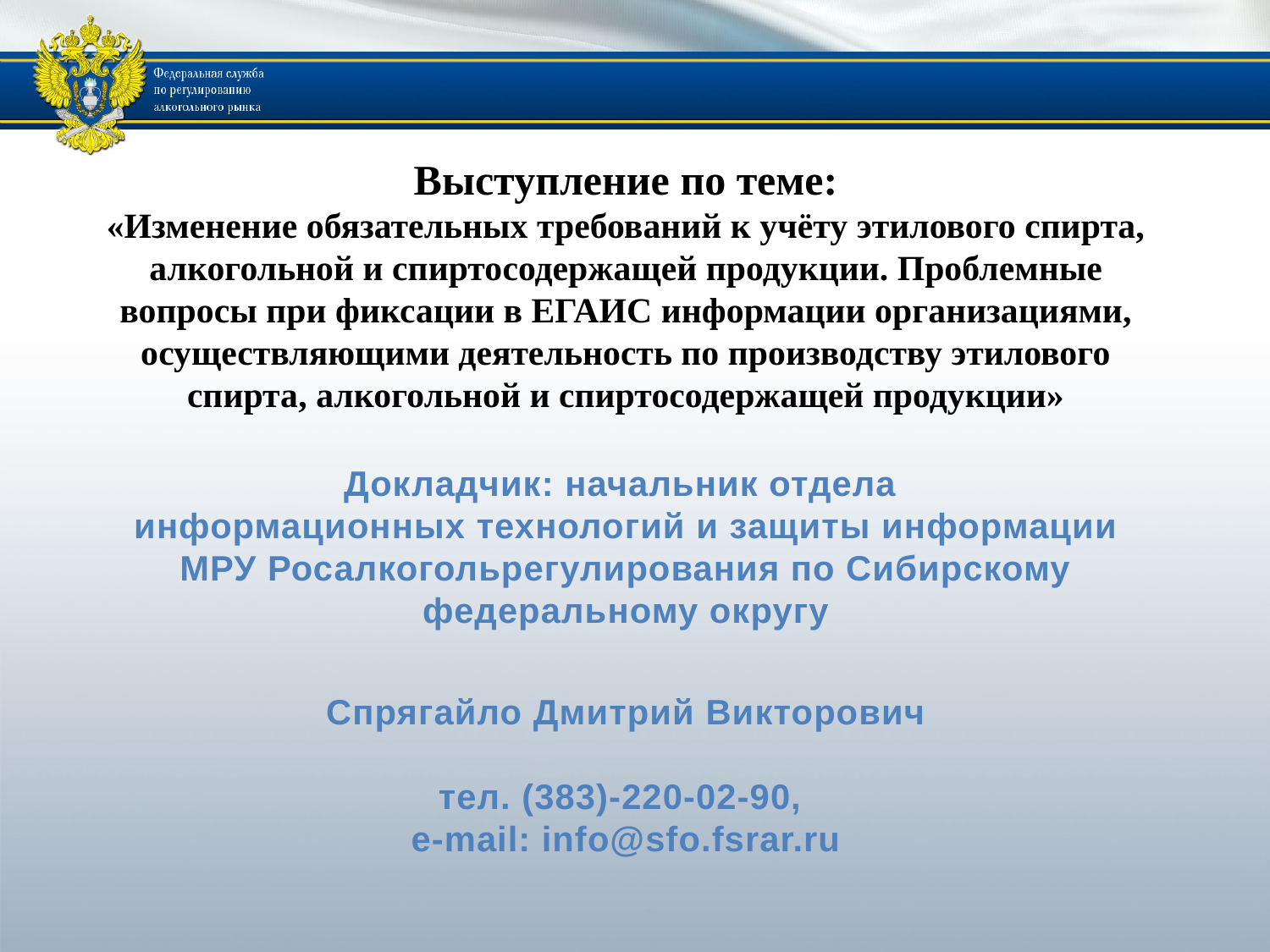

Выступление по теме:
«Изменение обязательных требований к учёту этилового спирта, алкогольной и спиртосодержащей продукции. Проблемные вопросы при фиксации в ЕГАИС информации организациями, осуществляющими деятельность по производству этилового спирта, алкогольной и спиртосодержащей продукции»

Докладчик: начальник отдела
информационных технологий и защиты информации
МРУ Росалкогольрегулирования по Сибирскому федеральному округу
Спрягайло Дмитрий Викторович

тел. (383)-220-02-90,
e-mail: info@sfo.fsrar.ru

#